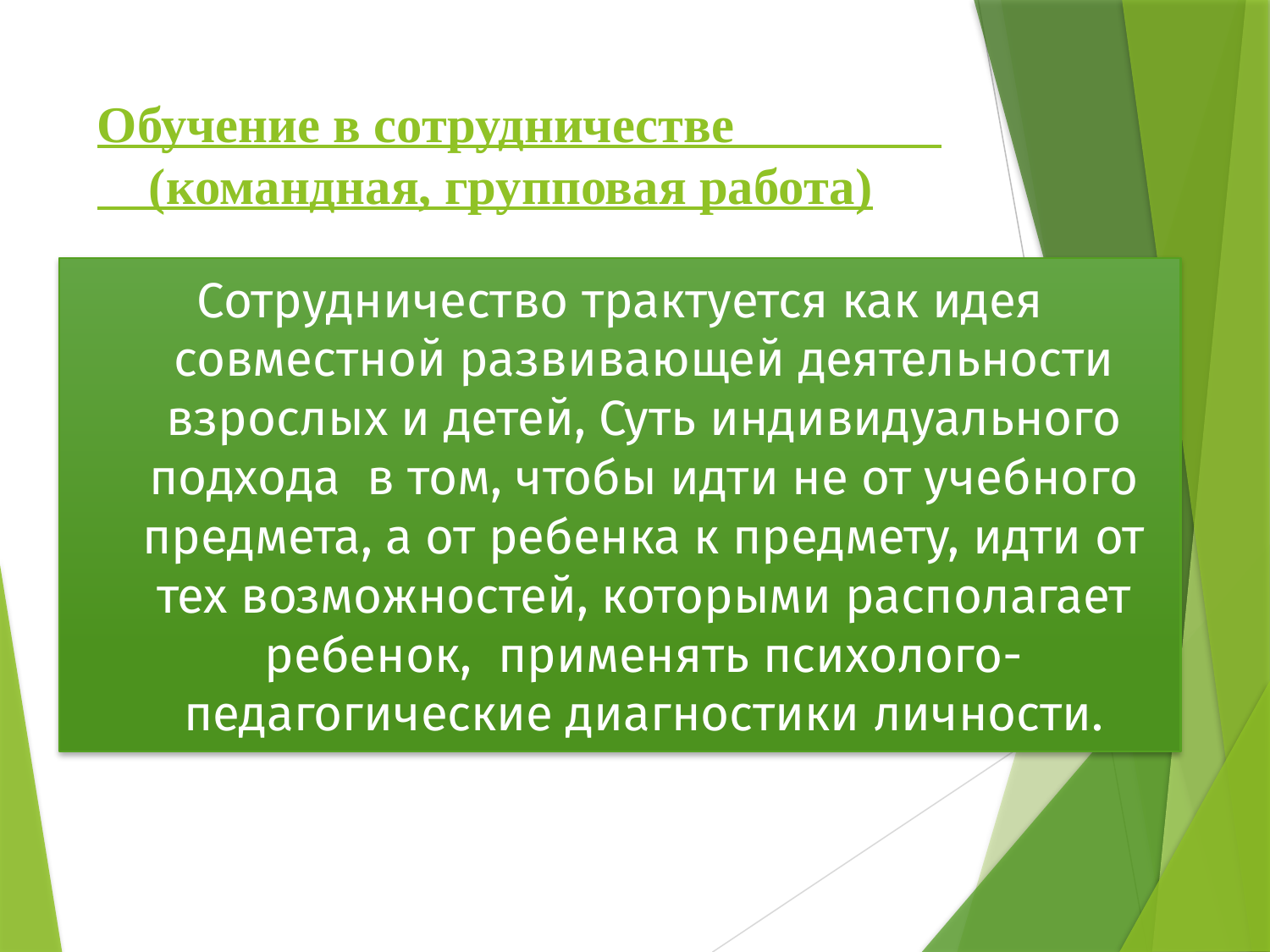

# Обучение в сотрудничестве                     (командная, групповая работа)
Сотрудничество трактуется как идея совместной развивающей деятельности взрослых и детей, Суть индивидуального подхода  в том, чтобы идти не от учебного предмета, а от ребенка к предмету, идти от тех возможностей, которыми располагает ребенок,  применять психолого-педагогические диагностики личности.